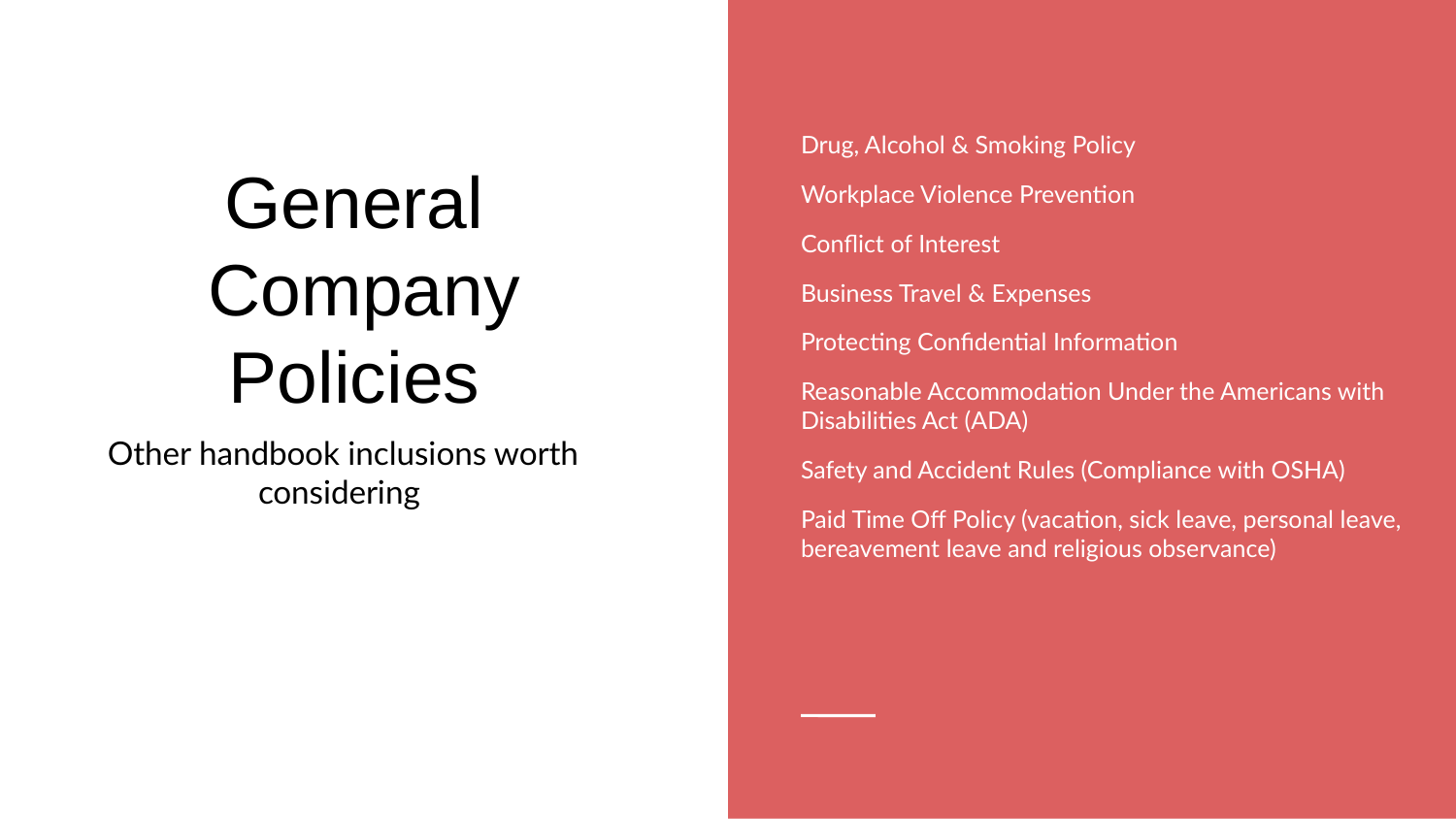

Drug, Alcohol & Smoking Policy
Workplace Violence Prevention
Conflict of Interest
Business Travel & Expenses
Protecting Confidential Information
Reasonable Accommodation Under the Americans with Disabilities Act (ADA)
Safety and Accident Rules (Compliance with OSHA)
Paid Time Off Policy (vacation, sick leave, personal leave, bereavement leave and religious observance)

# General Company
Policies
Other handbook inclusions worth considering